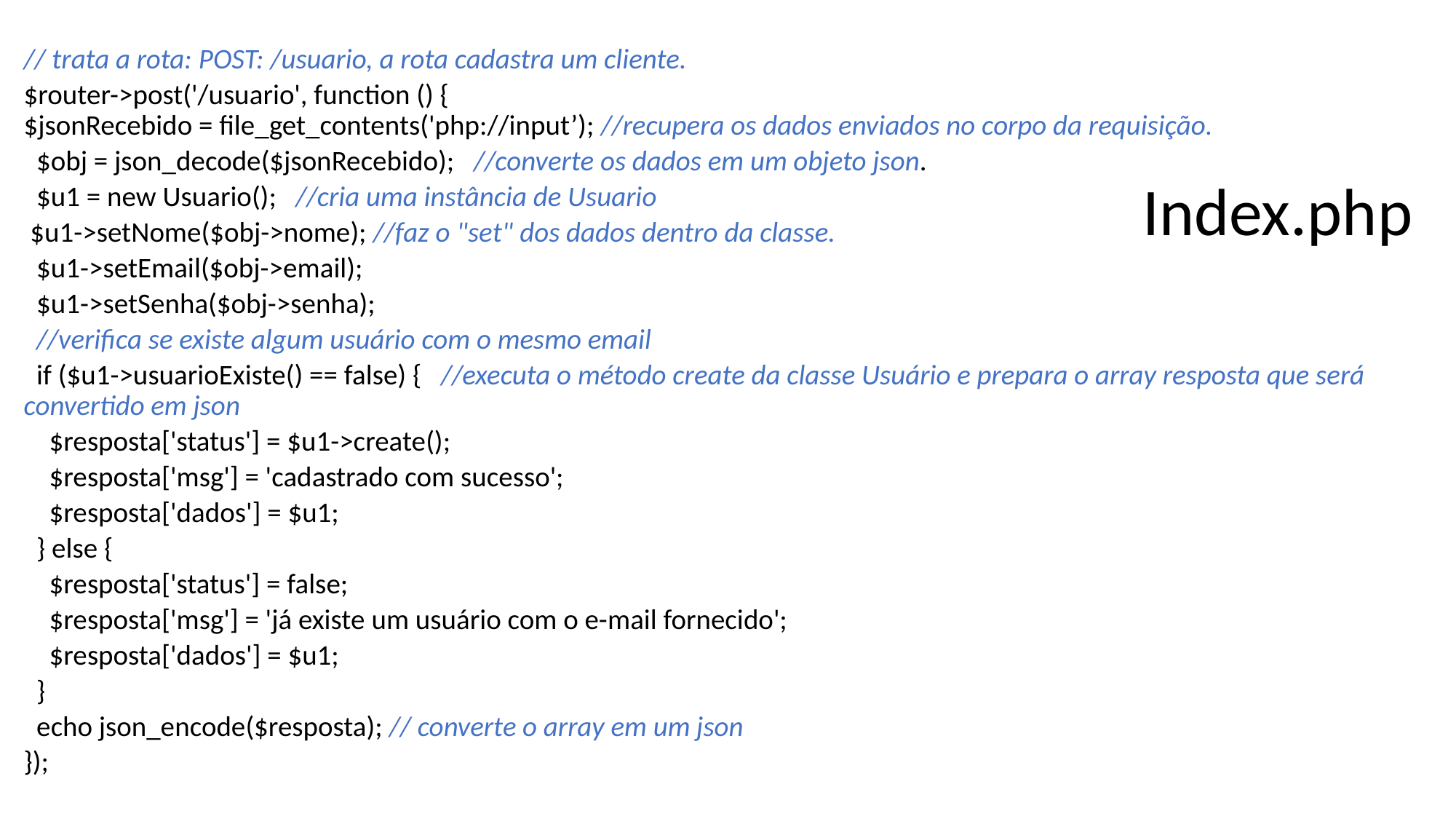

// trata a rota: POST: /usuario, a rota cadastra um cliente.
$router->post('/usuario', function () {
$jsonRecebido = file_get_contents('php://input’); //recupera os dados enviados no corpo da requisição.
  $obj = json_decode($jsonRecebido);   //converte os dados em um objeto json.
  $u1 = new Usuario();   //cria uma instância de Usuario
 $u1->setNome($obj->nome); //faz o "set" dos dados dentro da classe.
  $u1->setEmail($obj->email);
  $u1->setSenha($obj->senha);
  //verifica se existe algum usuário com o mesmo email
  if ($u1->usuarioExiste() == false) {   //executa o método create da classe Usuário e prepara o array resposta que será convertido em json
    $resposta['status'] = $u1->create();
    $resposta['msg'] = 'cadastrado com sucesso';
    $resposta['dados'] = $u1;
  } else {
    $resposta['status'] = false;
    $resposta['msg'] = 'já existe um usuário com o e-mail fornecido';
    $resposta['dados'] = $u1;
  }
  echo json_encode($resposta); // converte o array em um json
});
# Index.php